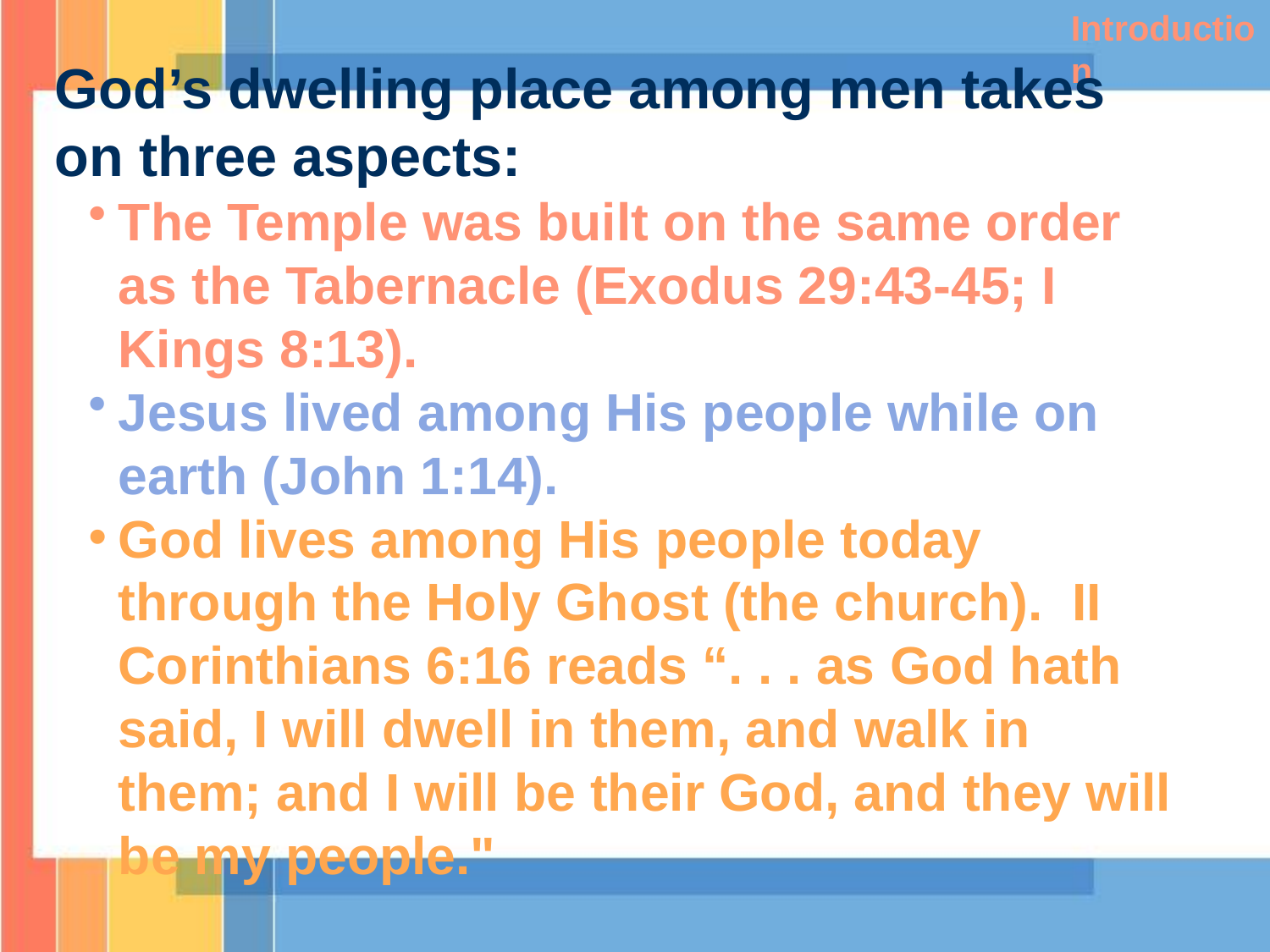

Introduction
God’s dwelling place among men takes on three aspects:
The Temple was built on the same order as the Tabernacle (Exodus 29:43-45; I Kings 8:13).
Jesus lived among His people while on earth (John 1:14).
God lives among His people today through the Holy Ghost (the church).  II Corinthians 6:16 reads “. . . as God hath said, I will dwell in them, and walk in them; and I will be their God, and they will be my people."